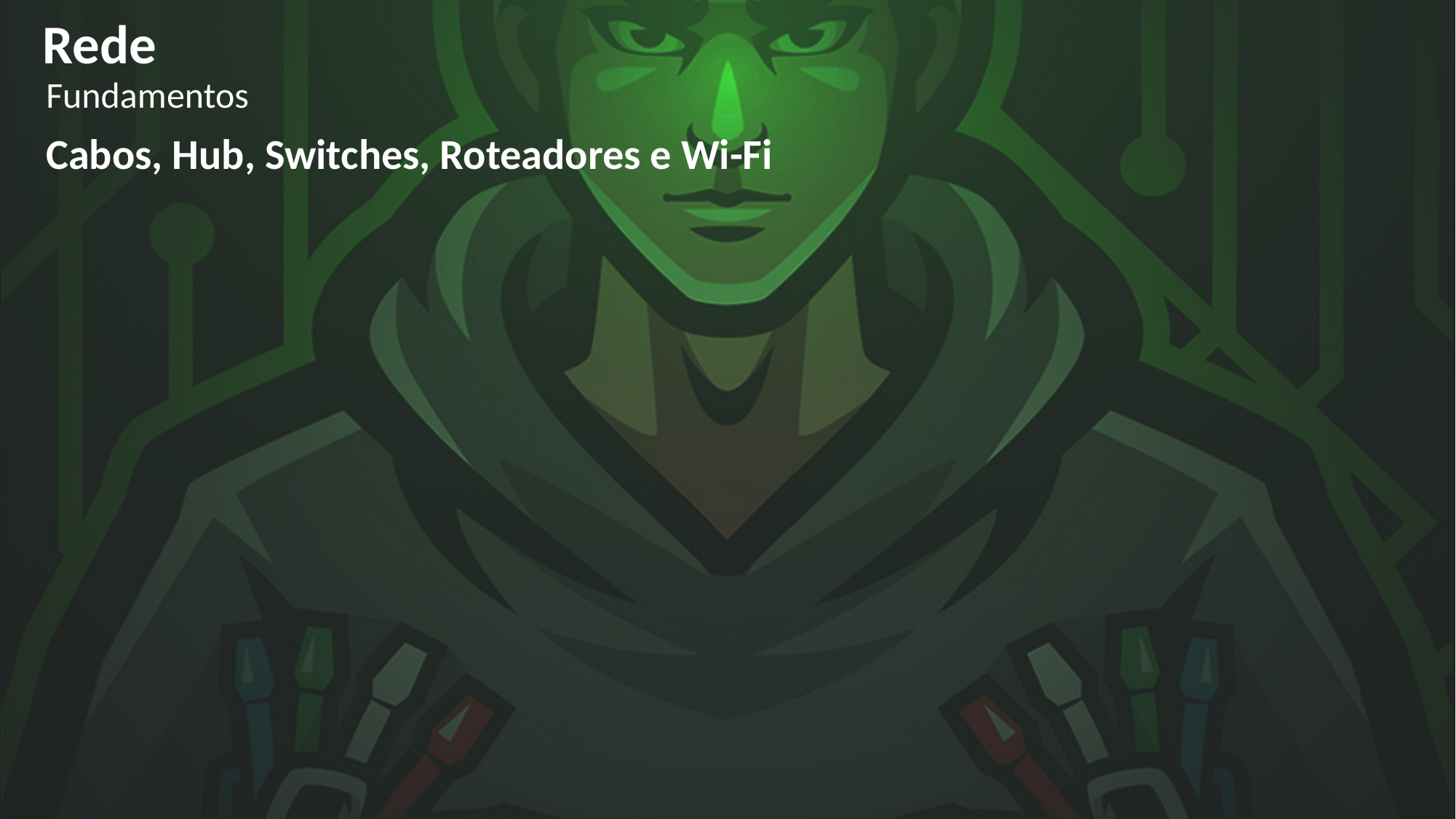

Rede
Fundamentos
Cabos, Hub, Switches, Roteadores e Wi-Fi